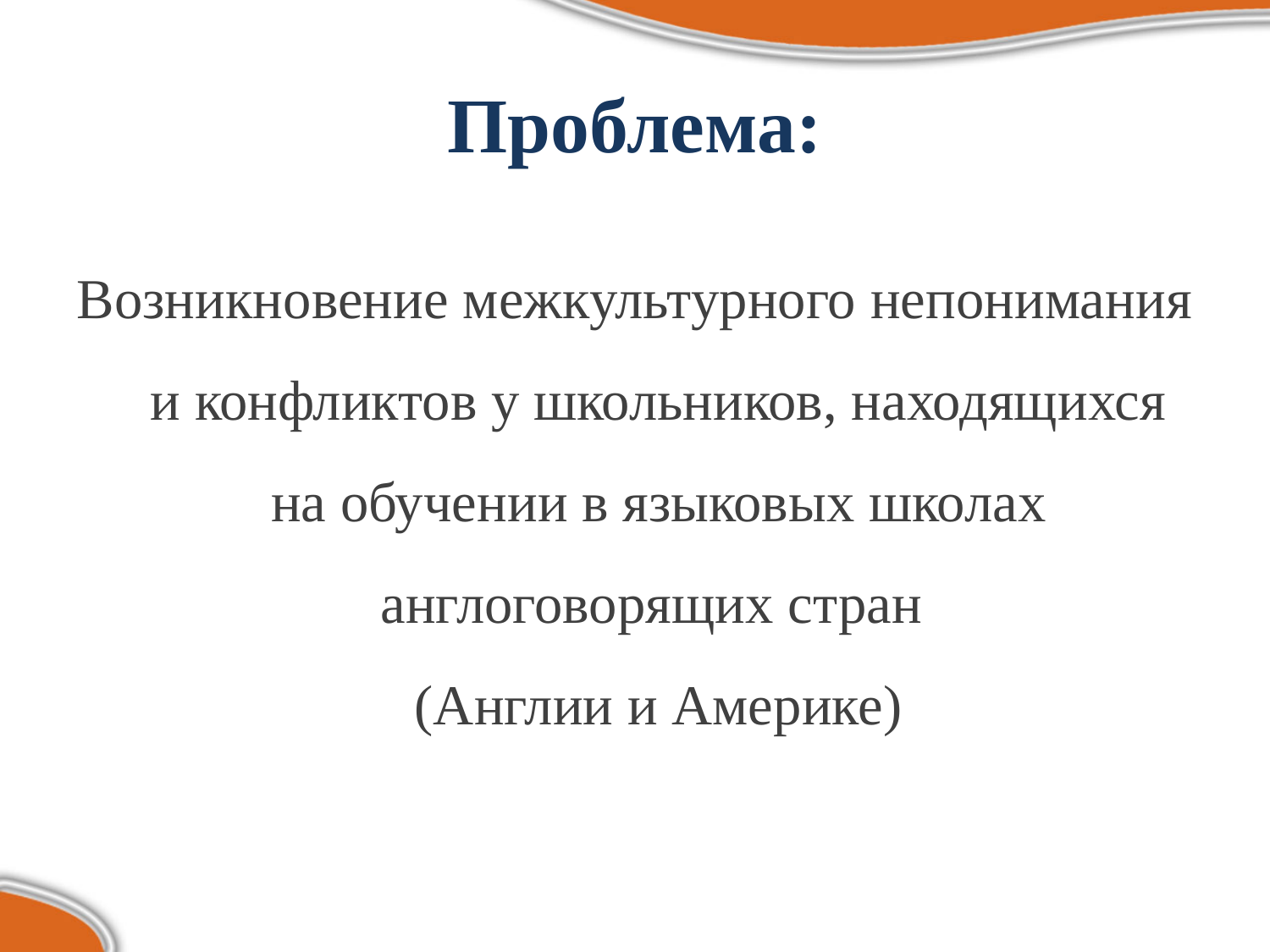

# Проблема:
Возникновение межкультурного непонимания и конфликтов у школьников, находящихся на обучении в языковых школах англоговорящих стран
(Англии и Америке)